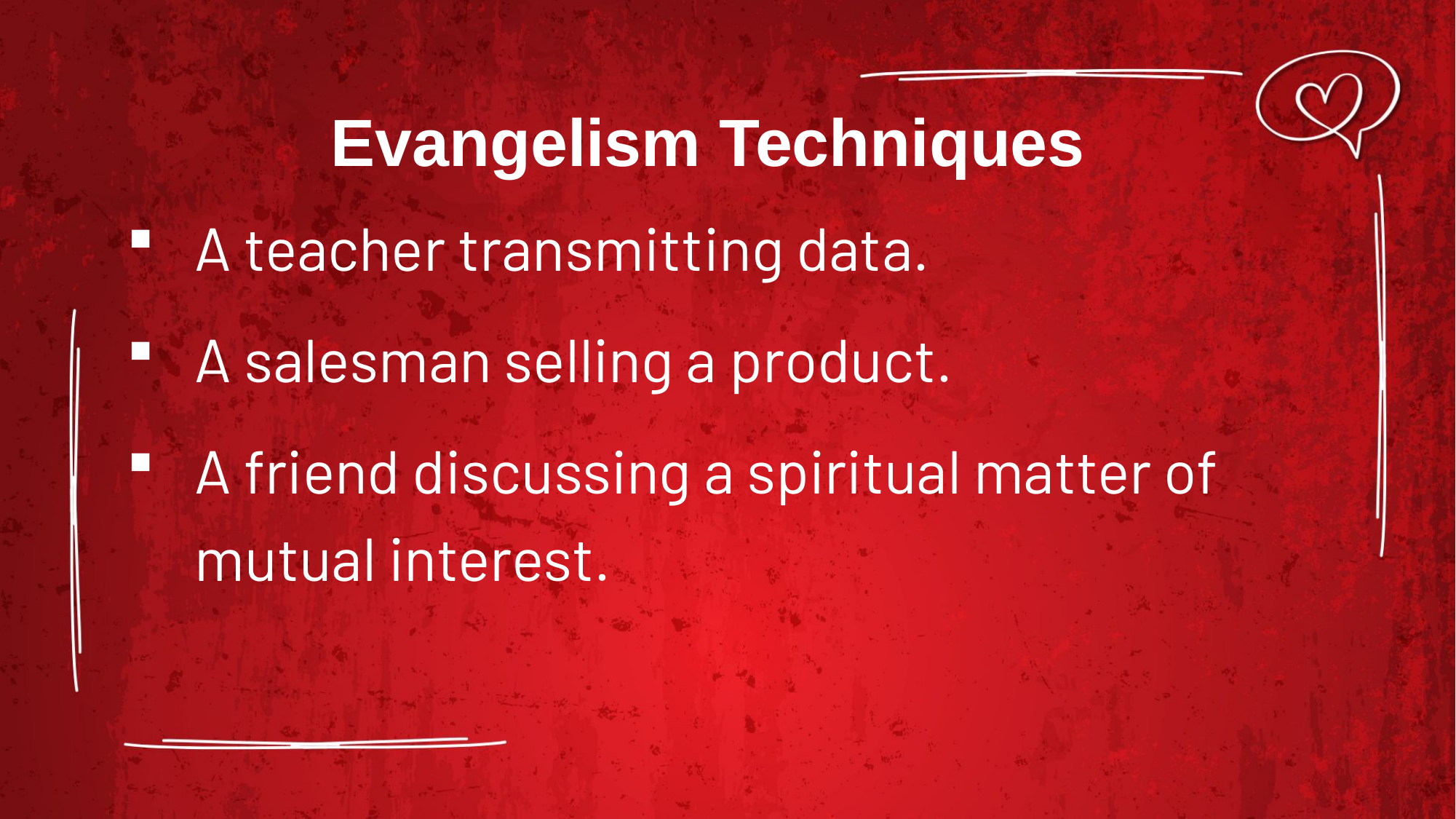

# Evangelism Techniques
A teacher transmitting data.
A salesman selling a product.
A friend discussing a spiritual matter of mutual interest.